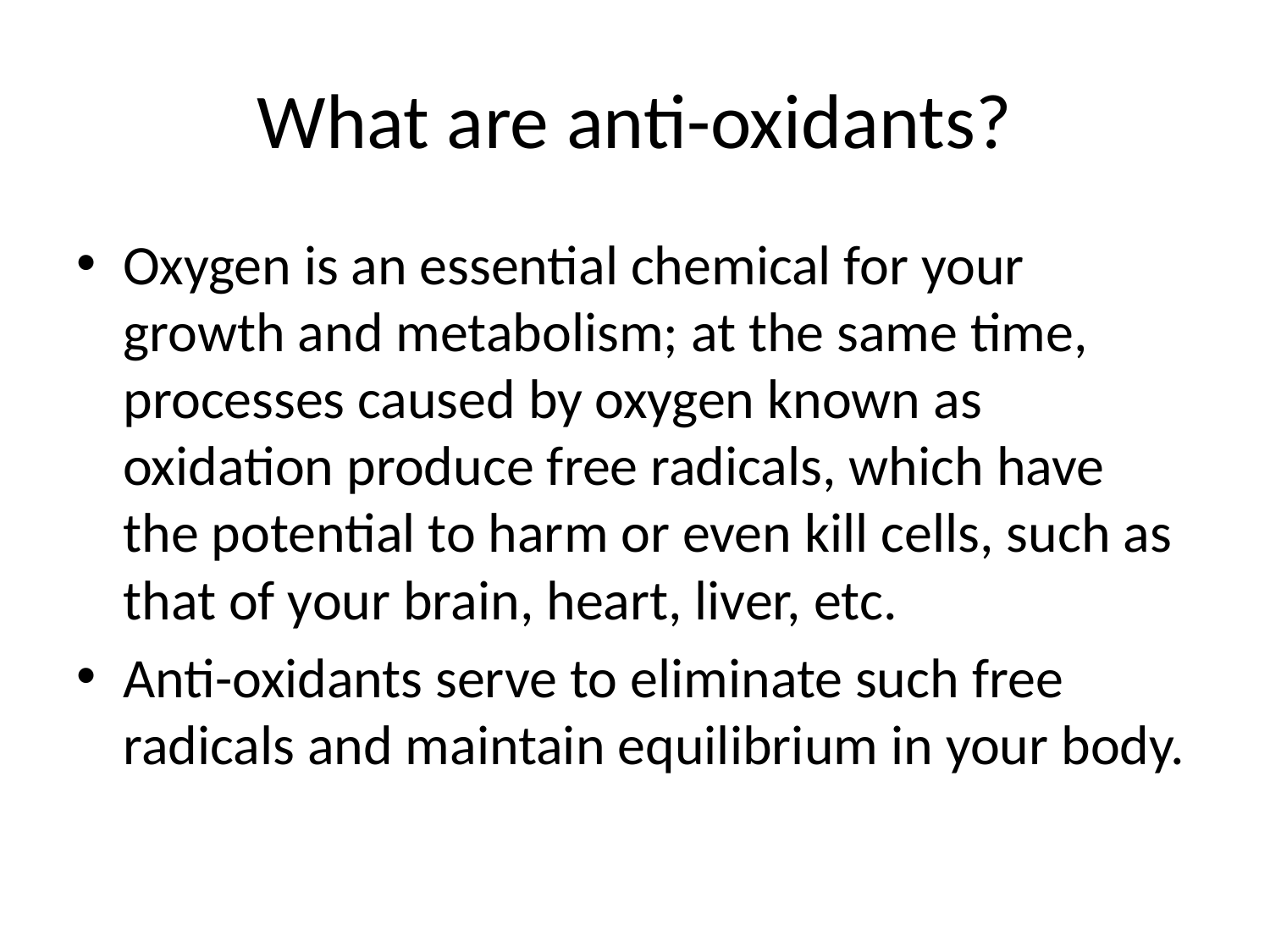

# What are anti-oxidants?
Oxygen is an essential chemical for your growth and metabolism; at the same time, processes caused by oxygen known as oxidation produce free radicals, which have the potential to harm or even kill cells, such as that of your brain, heart, liver, etc.
Anti-oxidants serve to eliminate such free radicals and maintain equilibrium in your body.